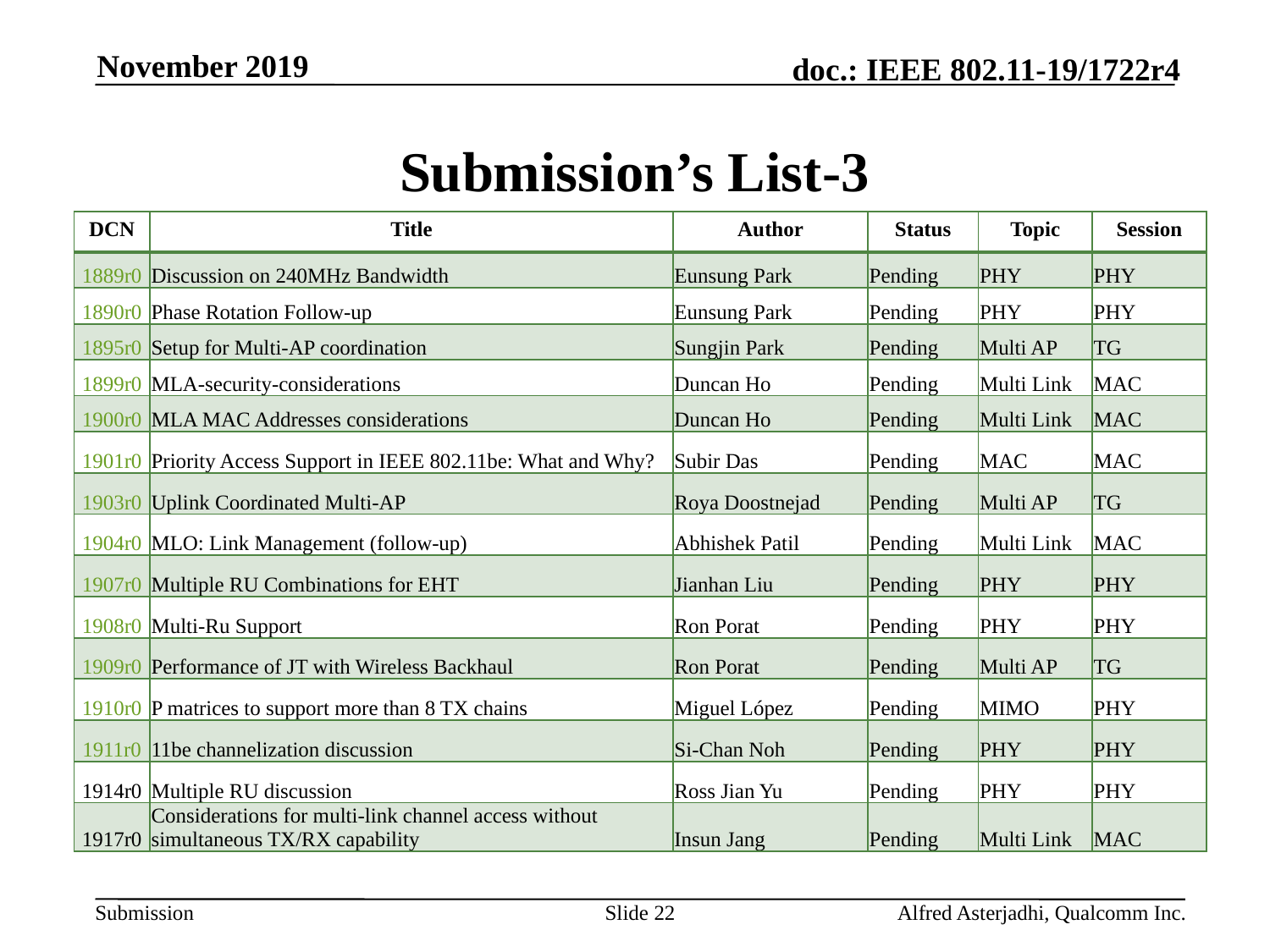

November 2019
# Submission’s List-3
| DCN | Title | Author | Status | Topic | Session |
| --- | --- | --- | --- | --- | --- |
| 1889r0 | Discussion on 240MHz Bandwidth | Eunsung Park | Pending | PHY | PHY |
| 1890r0 | Phase Rotation Follow-up | Eunsung Park | Pending | PHY | PHY |
| 1895r0 | Setup for Multi-AP coordination | Sungjin Park | Pending | Multi AP | TG |
| 1899r0 | MLA-security-considerations | Duncan Ho | Pending | Multi Link | MAC |
| 1900r0 | MLA MAC Addresses considerations | Duncan Ho | Pending | Multi Link | MAC |
| 1901r0 | Priority Access Support in IEEE 802.11be: What and Why? | Subir Das | Pending | MAC | MAC |
| 1903r0 | Uplink Coordinated Multi-AP | Roya Doostnejad | Pending | Multi AP | TG |
| 1904r0 | MLO: Link Management (follow-up) | Abhishek Patil | Pending | Multi Link | MAC |
| 1907r0 | Multiple RU Combinations for EHT | Jianhan Liu | Pending | PHY | PHY |
| 1908r0 | Multi-Ru Support | Ron Porat | Pending | PHY | PHY |
| 1909r0 | Performance of JT with Wireless Backhaul | Ron Porat | Pending | Multi AP | TG |
| 1910r0 | P matrices to support more than 8 TX chains | Miguel López | Pending | MIMO | PHY |
| 1911r0 | 11be channelization discussion | Si-Chan Noh | Pending | PHY | PHY |
| 1914r0 | Multiple RU discussion | Ross Jian Yu | Pending | PHY | PHY |
| 1917r0 | Considerations for multi-link channel access without simultaneous TX/RX capability | Insun Jang | Pending | Multi Link | MAC |
Slide 22
Alfred Asterjadhi, Qualcomm Inc.